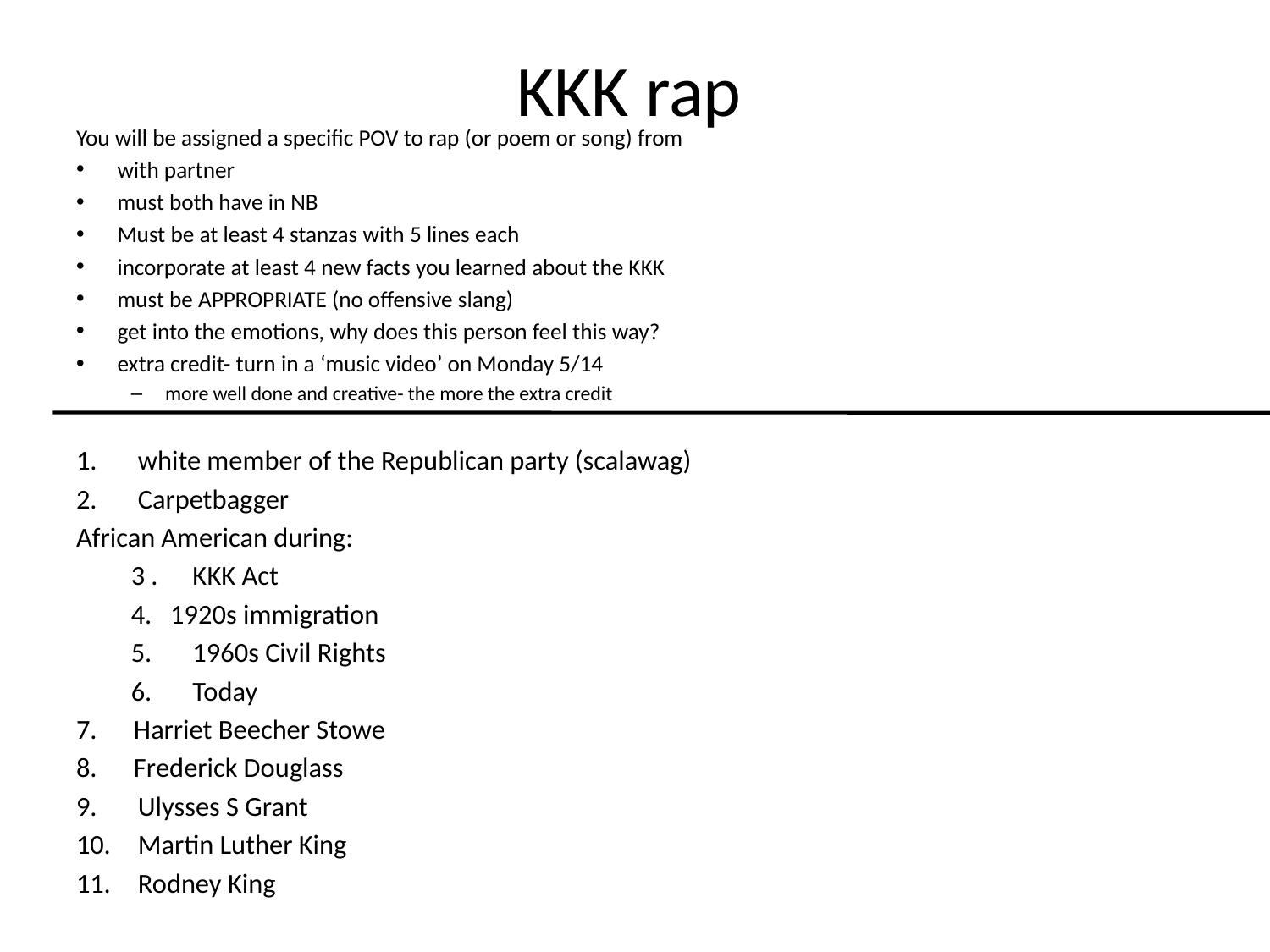

# KKK rap
You will be assigned a specific POV to rap (or poem or song) from
with partner
must both have in NB
Must be at least 4 stanzas with 5 lines each
incorporate at least 4 new facts you learned about the KKK
must be APPROPRIATE (no offensive slang)
get into the emotions, why does this person feel this way?
extra credit- turn in a ‘music video’ on Monday 5/14
more well done and creative- the more the extra credit

white member of the Republican party (scalawag)
Carpetbagger
African American during:
3 . 	KKK Act
4.   1920s immigration
1960s Civil Rights
Today
7.      Harriet Beecher Stowe
8.      Frederick Douglass
Ulysses S Grant
Martin Luther King
Rodney King